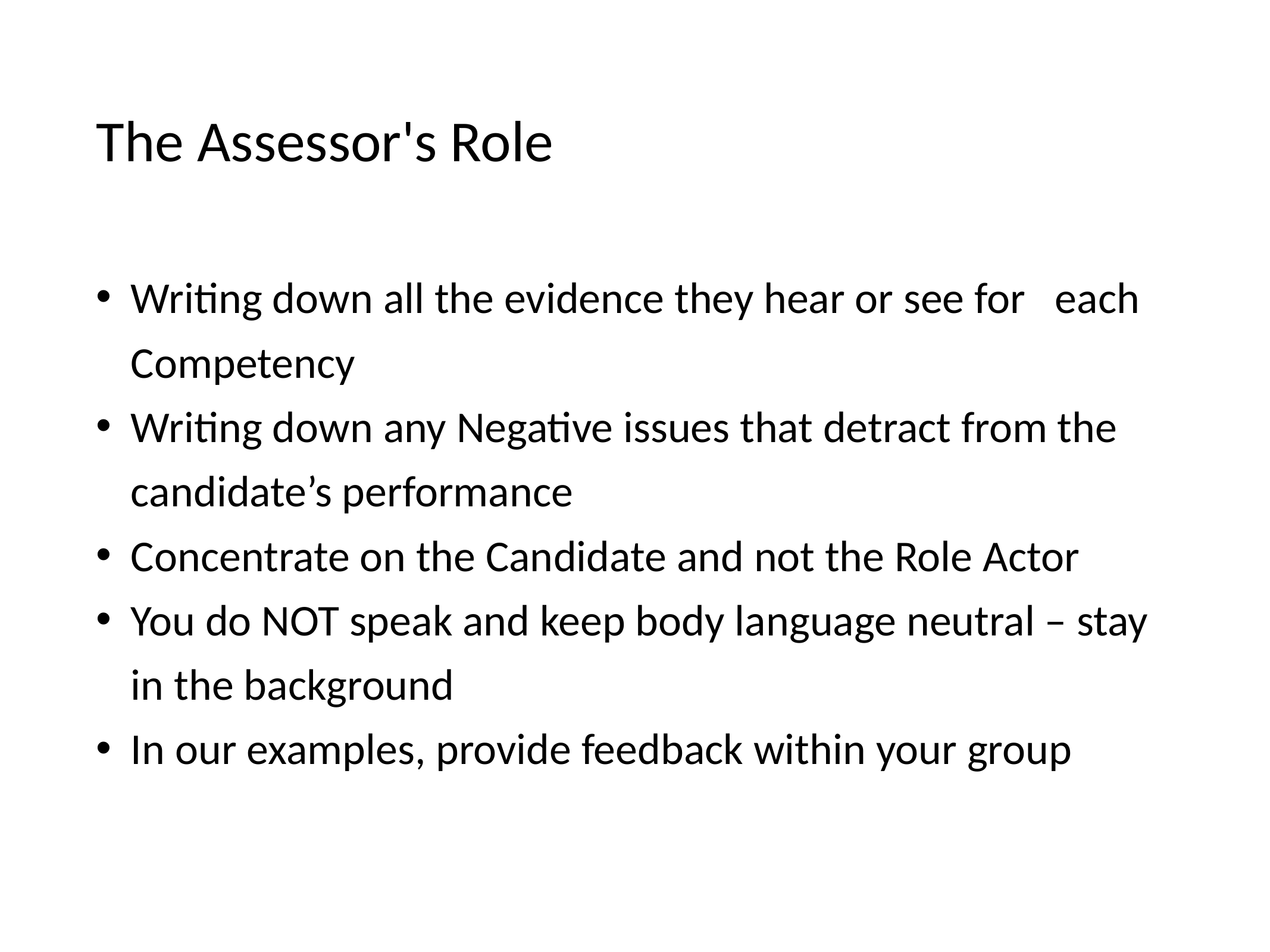

# The Assessor's Role
Writing down all the evidence they hear or see for   each Competency
Writing down any Negative issues that detract from the candidate’s performance
Concentrate on the Candidate and not the Role Actor
You do NOT speak and keep body language neutral – stay in the background
In our examples, provide feedback within your group